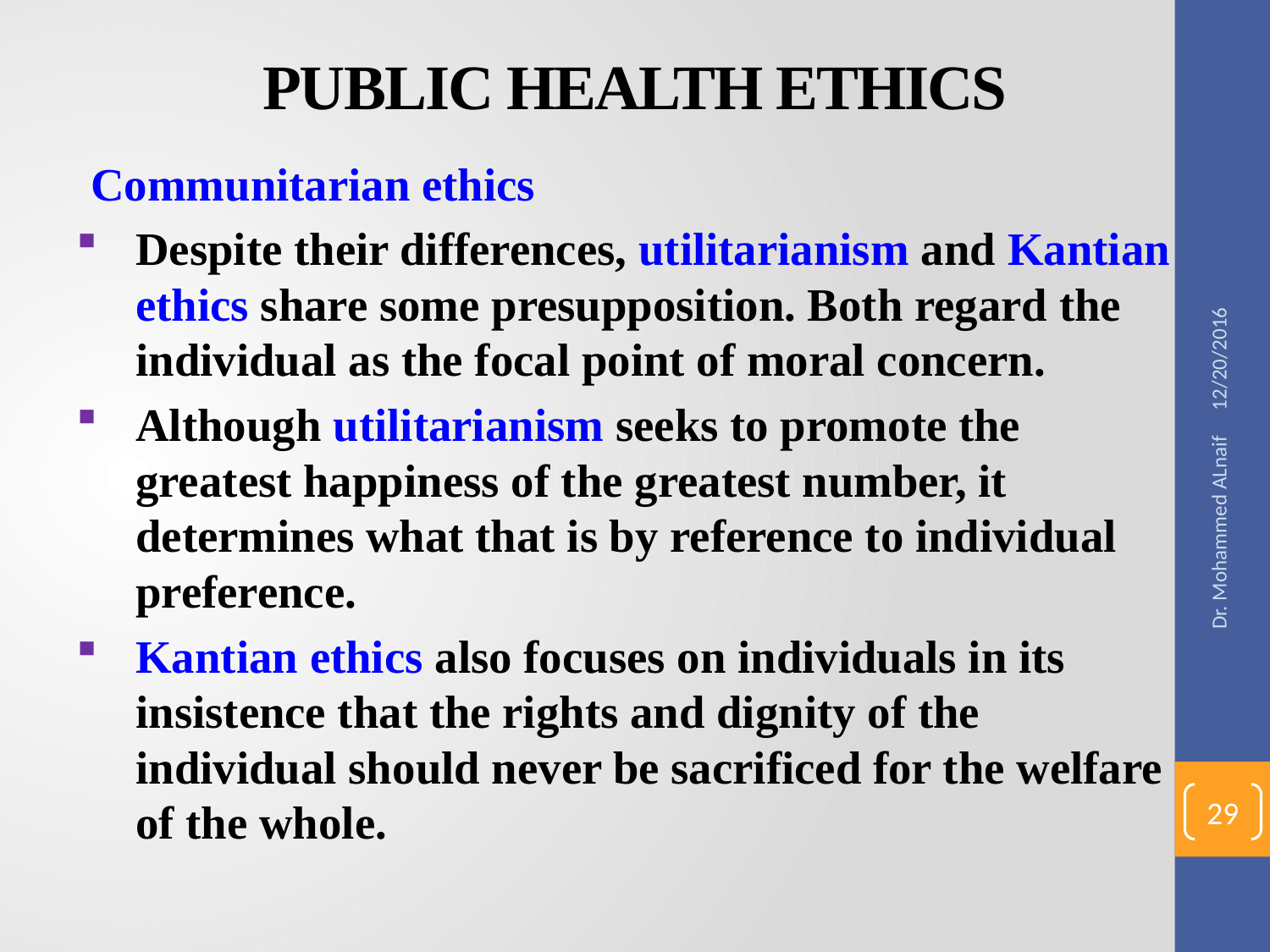

# PUBLIC HEALTH ETHICS
Communitarian ethics
Despite their differences, utilitarianism and Kantian ethics share some presupposition. Both regard the individual as the focal point of moral concern.
Although utilitarianism seeks to promote the greatest happiness of the greatest number, it determines what that is by reference to individual preference.
Kantian ethics also focuses on individuals in its insistence that the rights and dignity of the individual should never be sacrificed for the welfare of the whole.
12/20/2016
Dr. Mohammed ALnaif
29